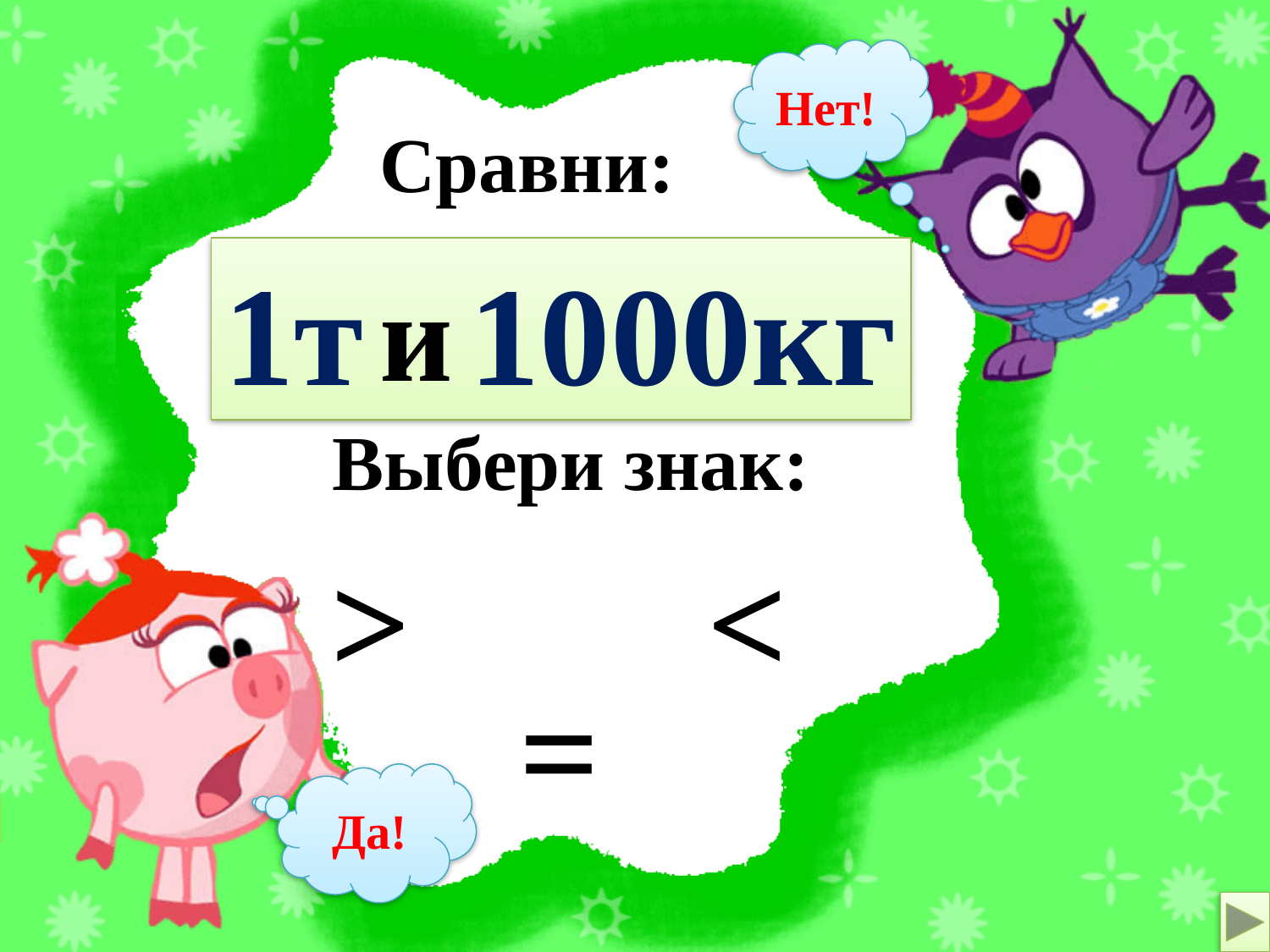

Нет!
Сравни:
1т   1000кг
и
Выбери знак:
>
<
=
Да!